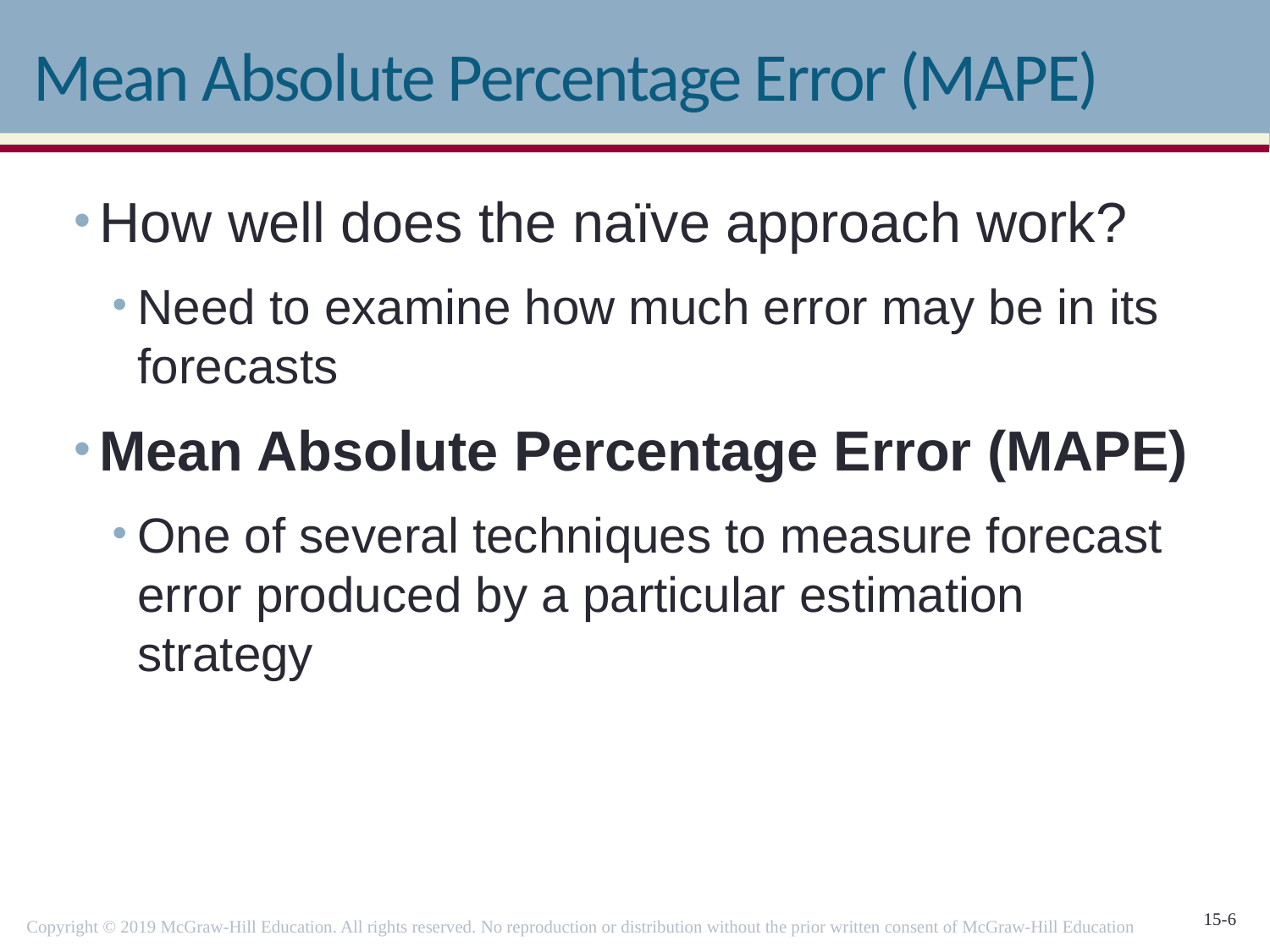

# Mean Absolute Percentage Error (MAPE)
How well does the naïve approach work?
Need to examine how much error may be in its forecasts
Mean Absolute Percentage Error (MAPE)
One of several techniques to measure forecast error produced by a particular estimation strategy
Copyright © 2019 McGraw-Hill Education. All rights reserved. No reproduction or distribution without the prior written consent of McGraw-Hill Education